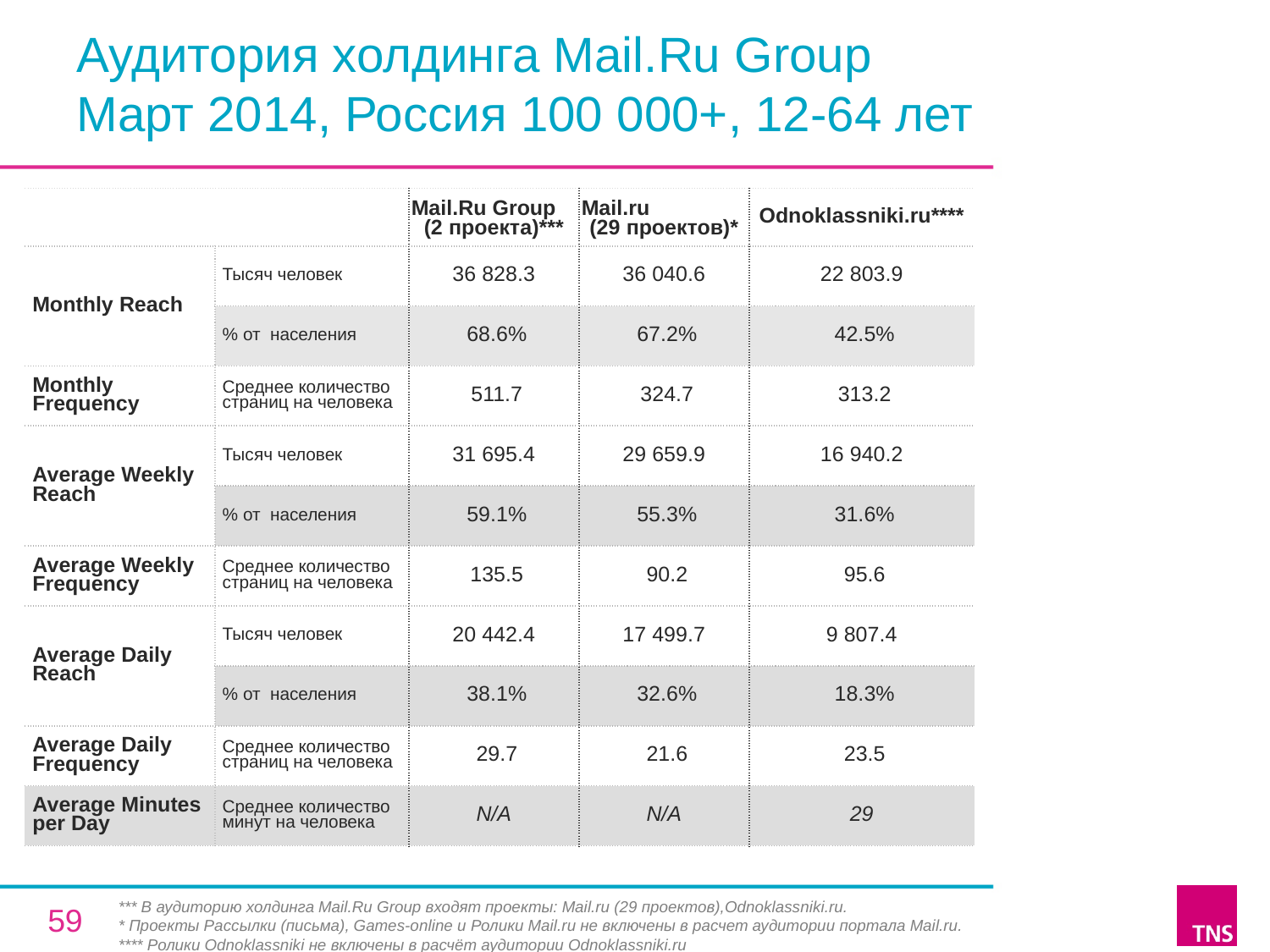

# Аудитория холдинга Mail.Ru Group Март 2014, Россия 100 000+, 12-64 лет
|  |  | Mail.Ru Group (2 проекта)\*\*\* | Mail.ru (29 проектов)\* | Odnoklassniki.ru\*\*\*\* |
| --- | --- | --- | --- | --- |
| Monthly Reach | Тысяч человек | 36 828.3 | 36 040.6 | 22 803.9 |
|  | % от населения | 68.6% | 67.2% | 42.5% |
| Monthly Frequency | Среднее количество страниц на человека | 511.7 | 324.7 | 313.2 |
| Average Weekly Reach | Тысяч человек | 31 695.4 | 29 659.9 | 16 940.2 |
|  | % от населения | 59.1% | 55.3% | 31.6% |
| Average Weekly Frequency | Среднее количество страниц на человека | 135.5 | 90.2 | 95.6 |
| Average Daily Reach | Тысяч человек | 20 442.4 | 17 499.7 | 9 807.4 |
|  | % от населения | 38.1% | 32.6% | 18.3% |
| Average Daily Frequency | Среднее количество страниц на человека | 29.7 | 21.6 | 23.5 |
| Average Minutes per Day | Среднее количество минут на человека | N/A | N/A | 29 |
*** В аудиторию холдинга Mail.Ru Group входят проекты: Mail.ru (29 проектов),Odnoklassniki.ru.
* Проекты Рассылки (письма), Games-online и Ролики Mail.ru не включены в расчет аудитории портала Mail.ru.
**** Ролики Odnoklassniki не включены в расчёт аудитории Odnoklassniki.ru
59